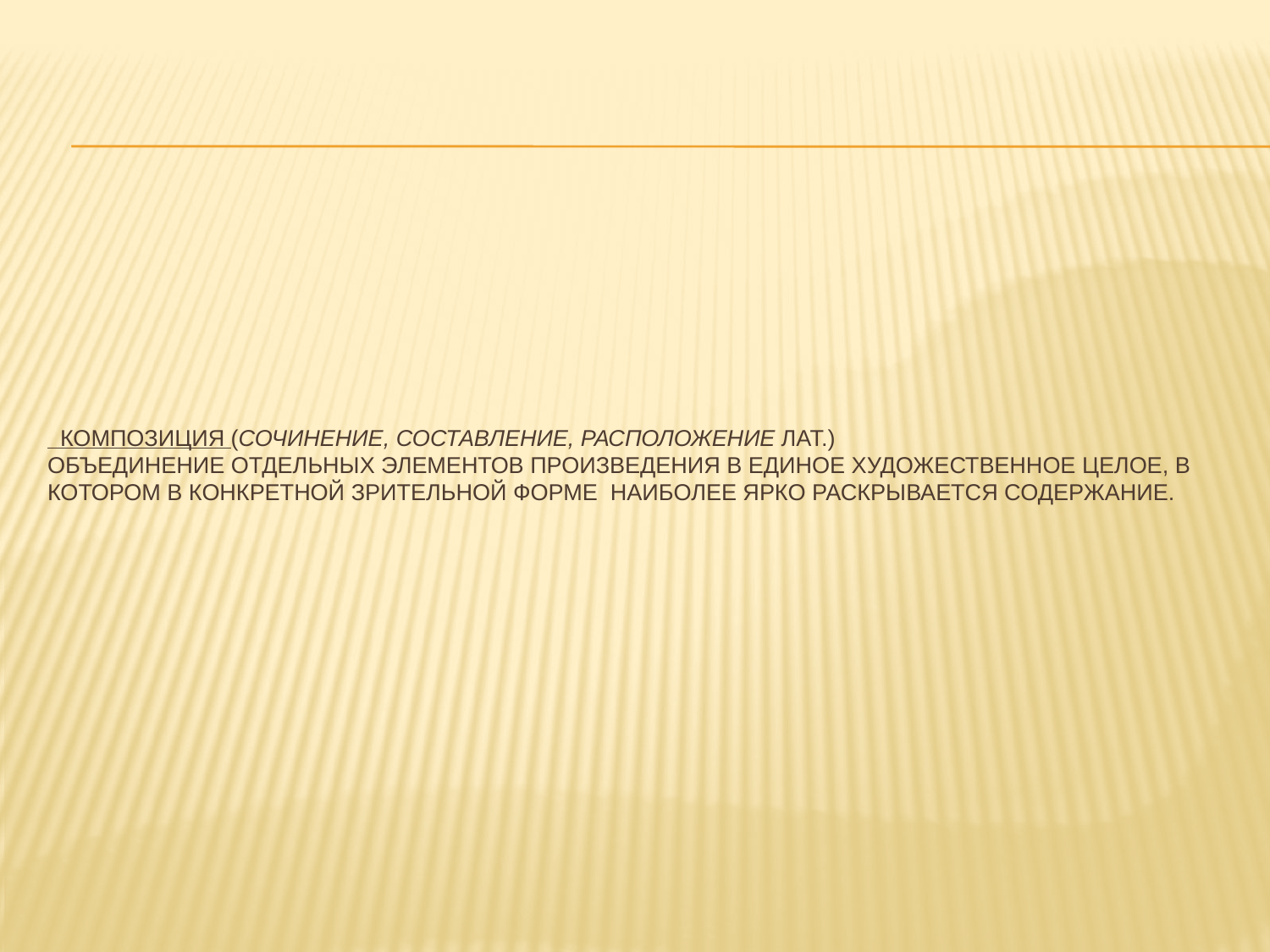

# Композиция (сочинение, составление, расположение лат.) объединение отдельных элементов произведения в единое художественное целое, в котором в конкретной зрительной форме  наиболее ярко раскрывается содержание.